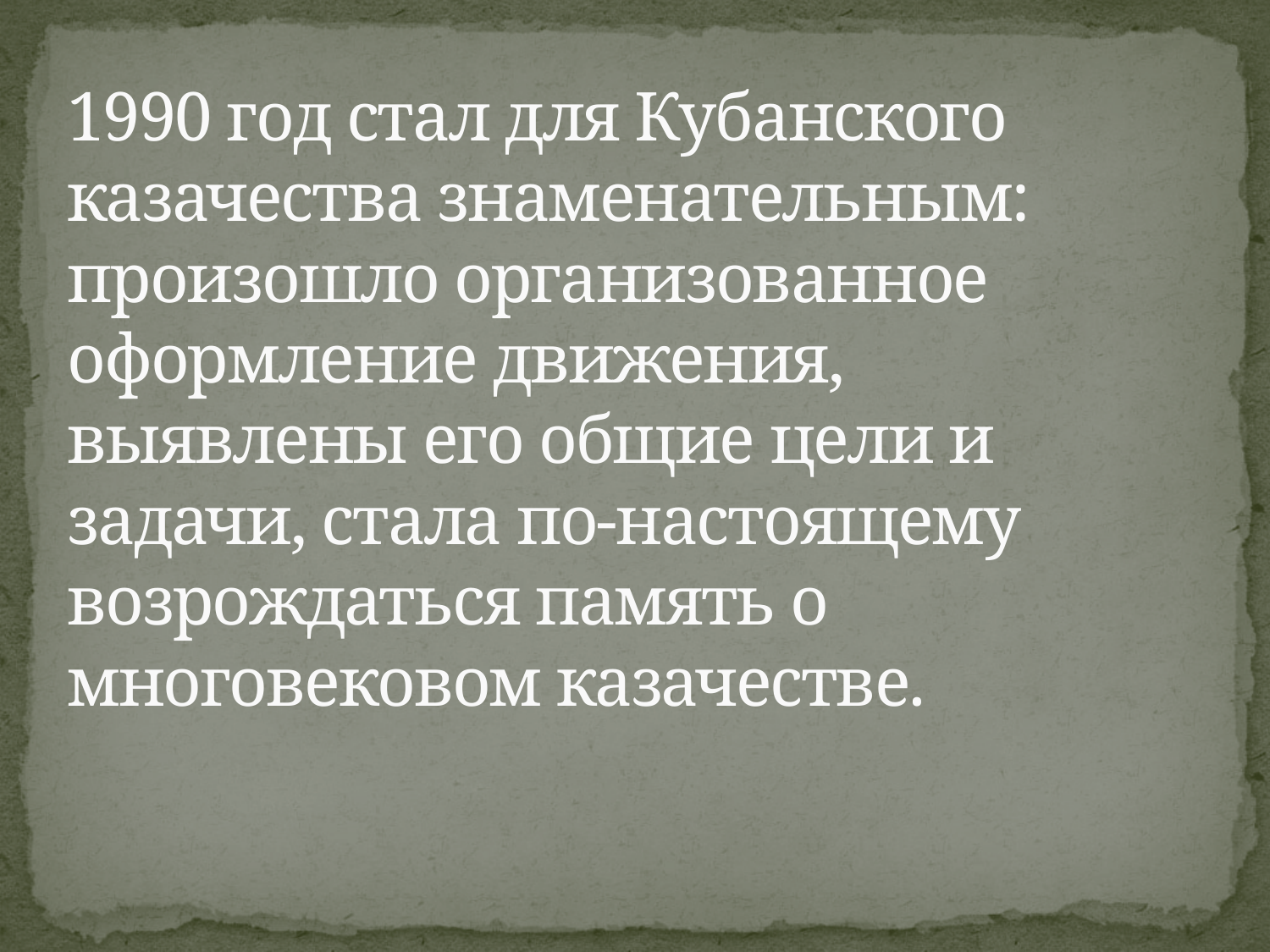

# 1990 год стал для Кубанского казачества знаменательным: произошло организованное оформление движения, выявлены его общие цели и задачи, стала по-настоящему возрождаться память о многовековом казачестве.